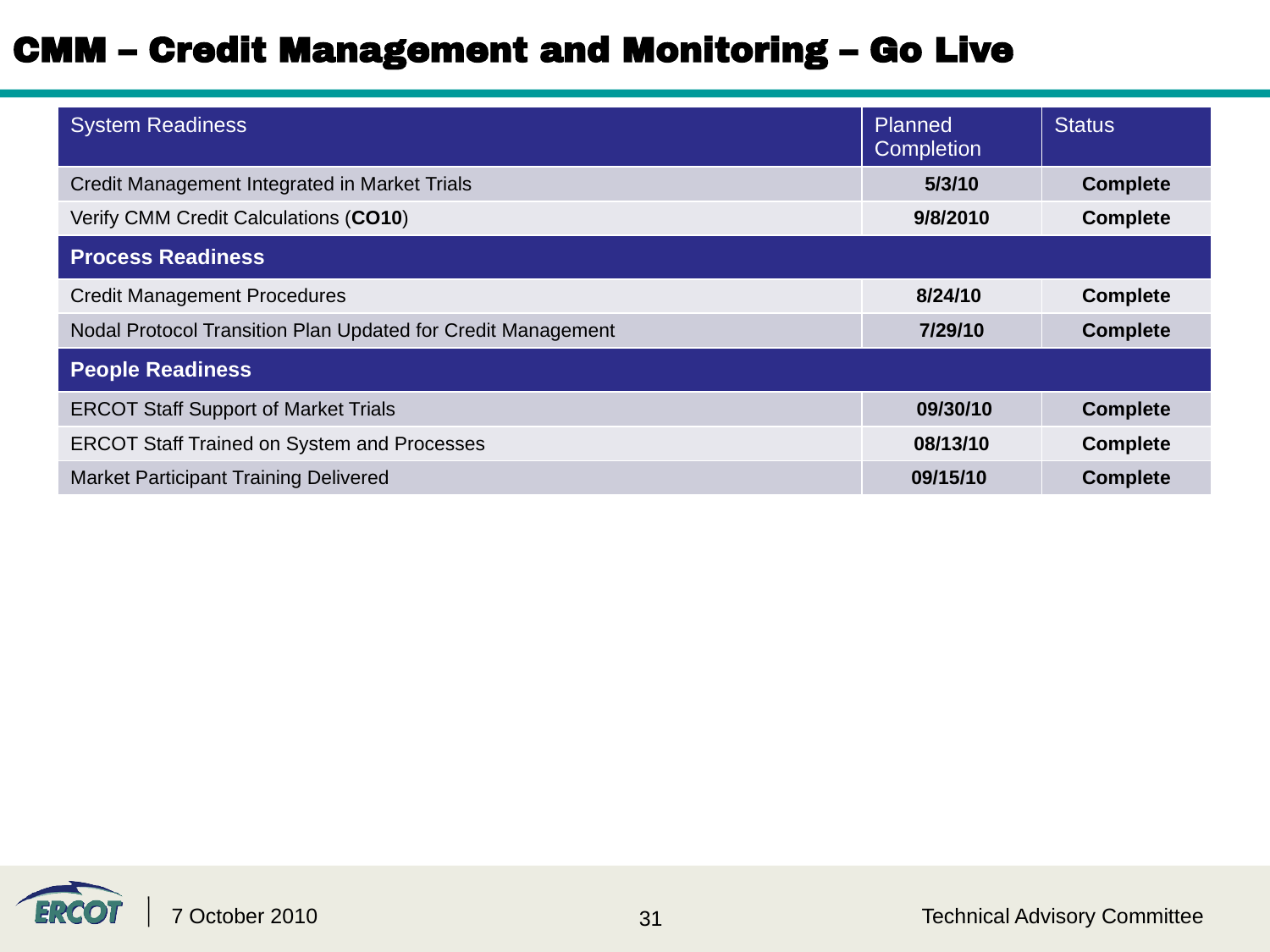

CMM – Credit Management and Monitoring – Go Live
| System Readiness | Planned Completion | Status |
| --- | --- | --- |
| Credit Management Integrated in Market Trials | 5/3/10 | Complete |
| Verify CMM Credit Calculations (CO10) | 9/8/2010 | Complete |
| Process Readiness |  |  |
| Credit Management Procedures | 8/24/10 | Complete |
| Nodal Protocol Transition Plan Updated for Credit Management | 7/29/10 | Complete |
| People Readiness |  |  |
| ERCOT Staff Support of Market Trials | 09/30/10 | Complete |
| ERCOT Staff Trained on System and Processes | 08/13/10 | Complete |
| Market Participant Training Delivered | 09/15/10 | Complete |
7 October 2010
Technical Advisory Committee